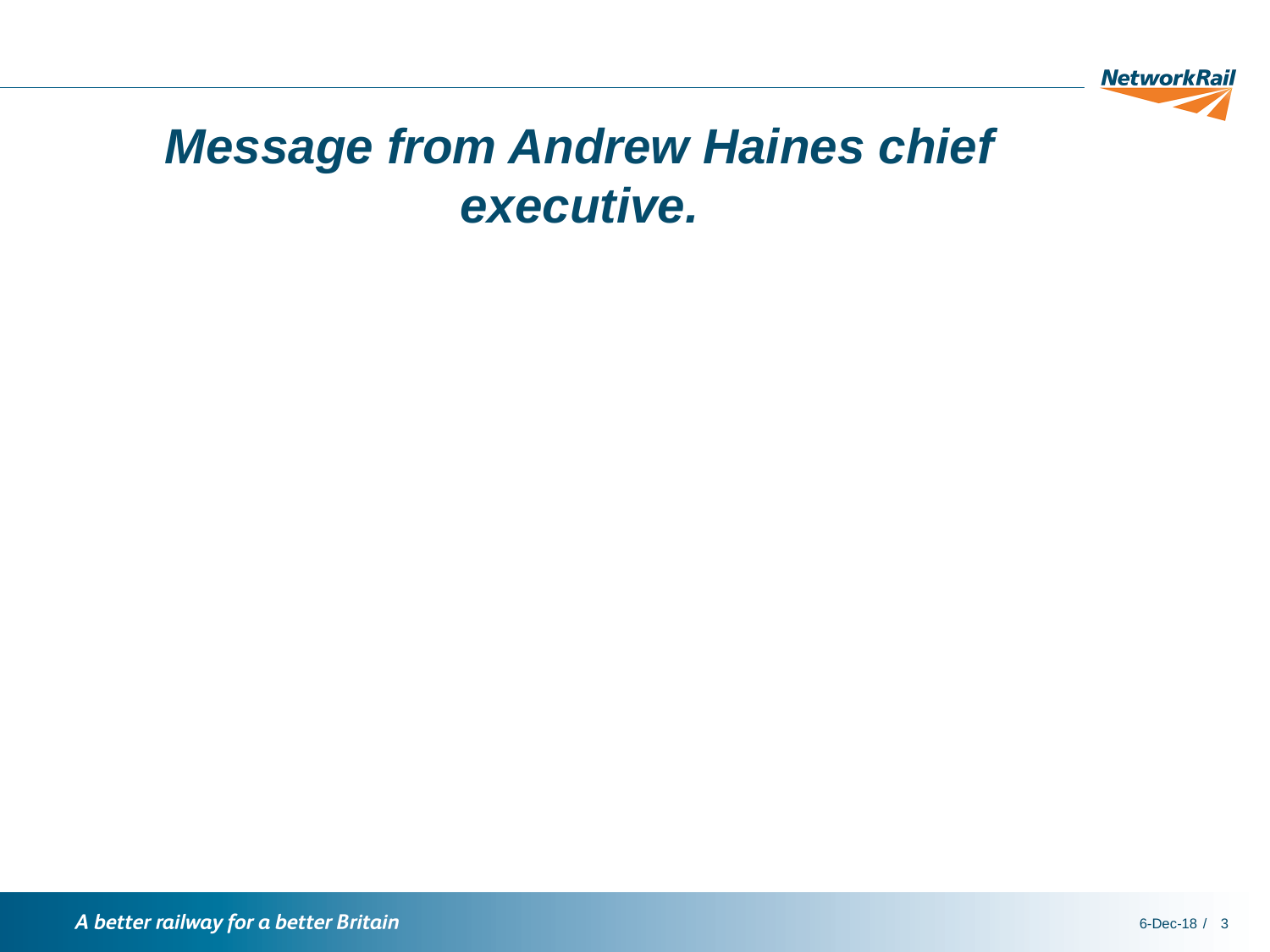

# Message from Andrew Haines chief executive.
6-Dec-18
3